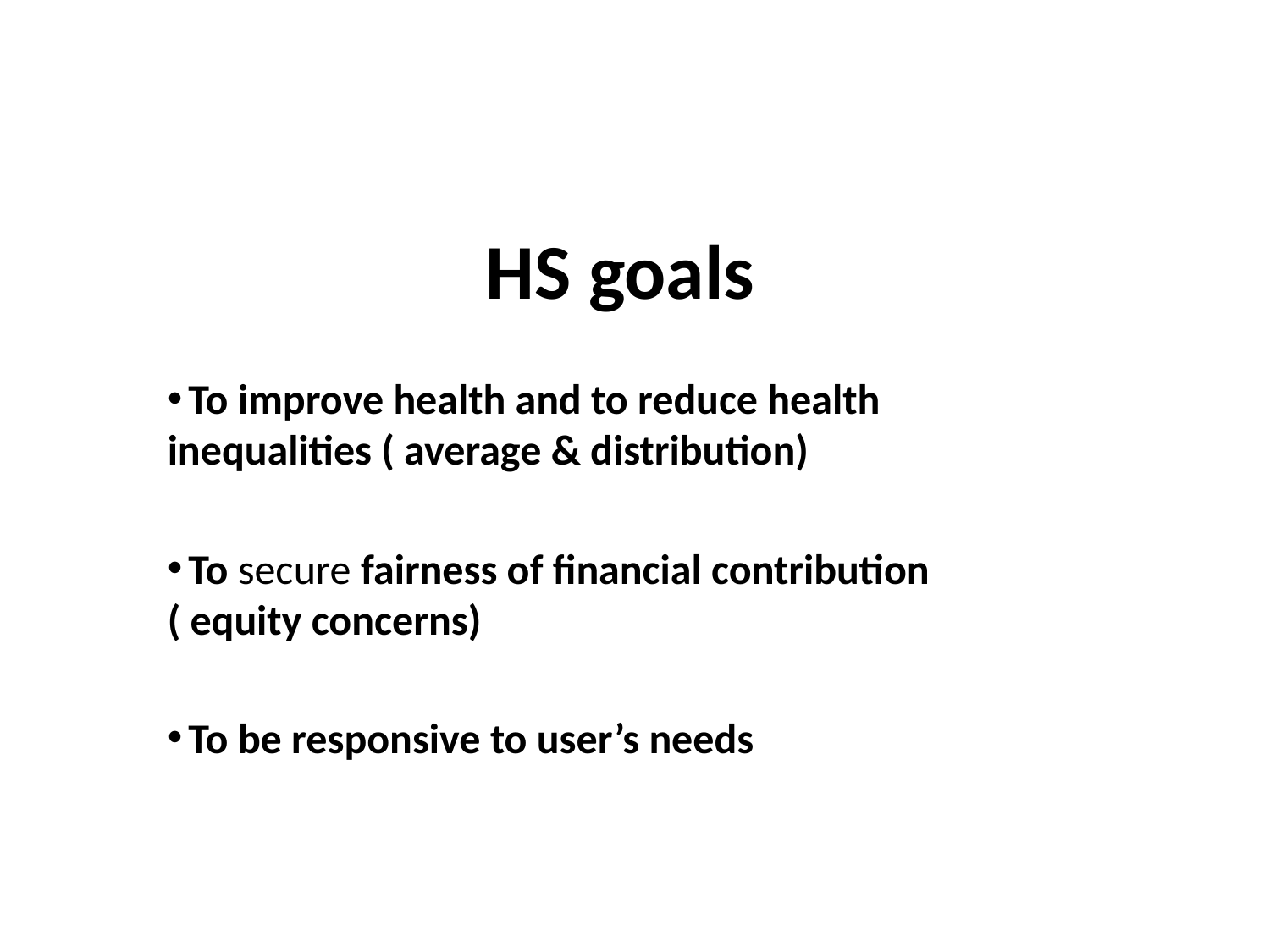

# HS goals
 To improve health and to reduce health inequalities ( average & distribution)

 To secure fairness of financial contribution ( equity concerns)

 To be responsive to user’s needs